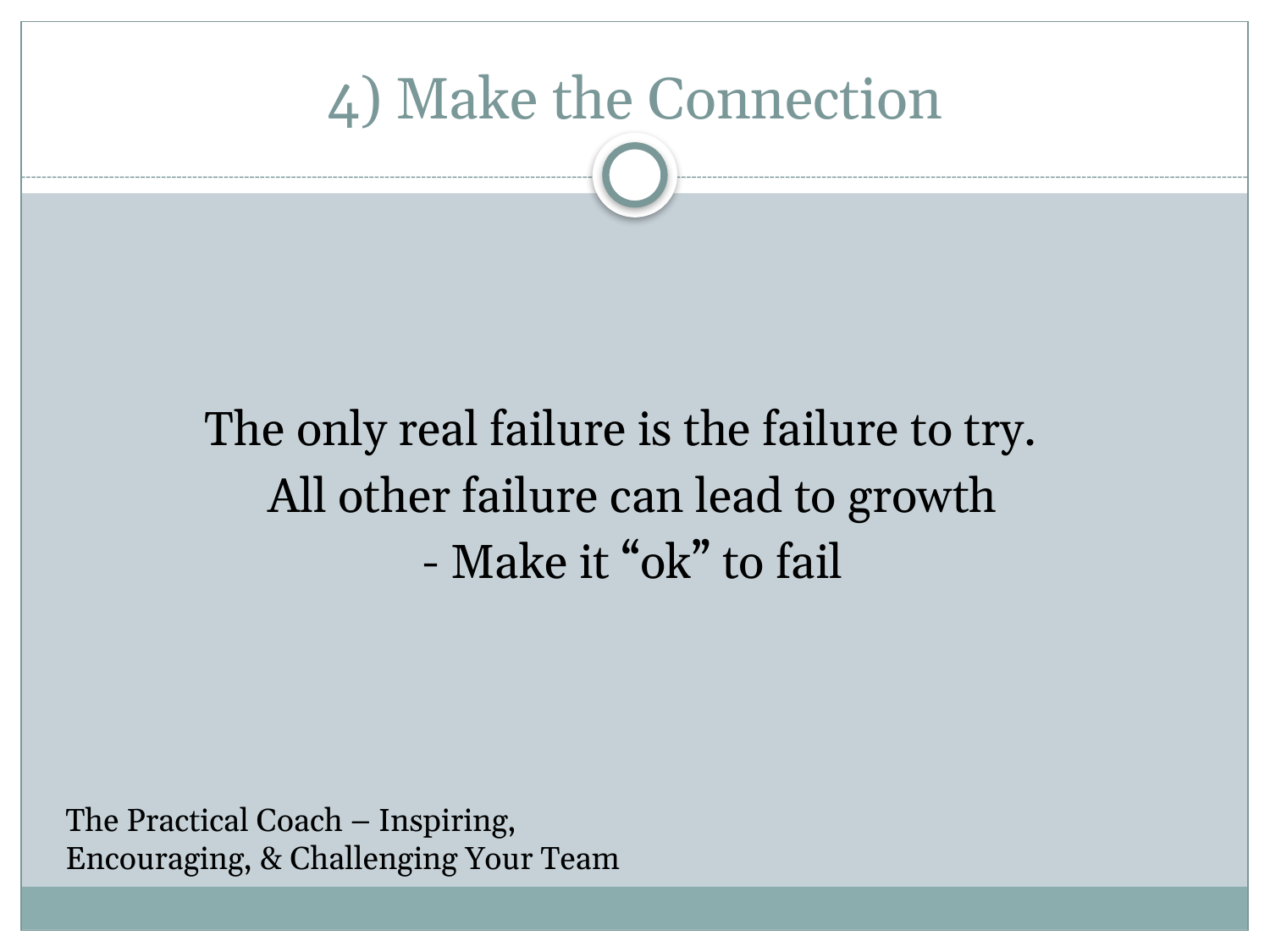

# 4) Make the Connection
The only real failure is the failure to try.
All other failure can lead to growth
- Make it “ok” to fail
The Practical Coach – Inspiring, Encouraging, & Challenging Your Team